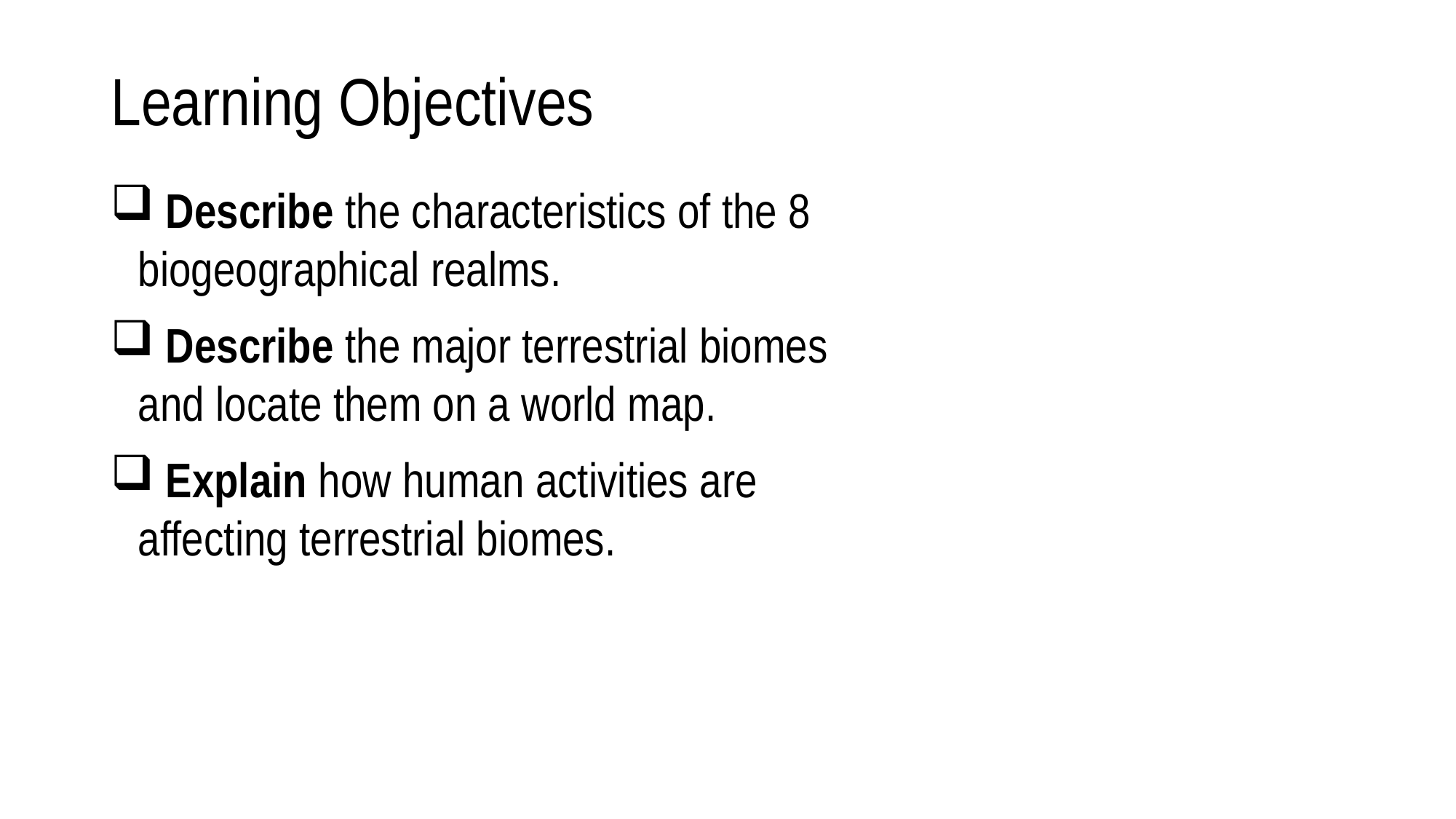

# Learning Objectives
 Describe the characteristics of the 8 biogeographical realms.
 Describe the major terrestrial biomes and locate them on a world map.
 Explain how human activities are affecting terrestrial biomes.